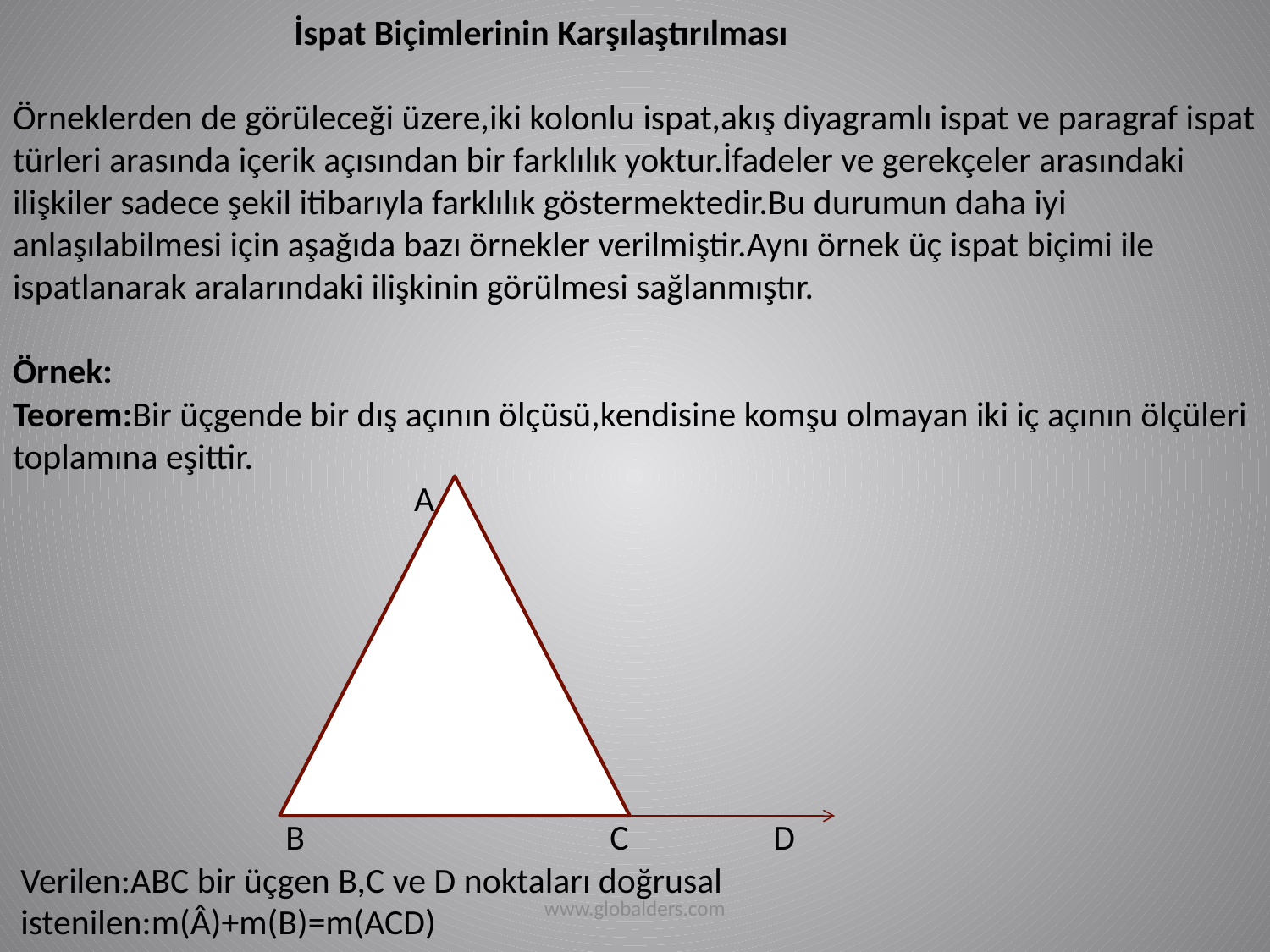

# İspat Biçimlerinin Karşılaştırılması Örneklerden de görüleceği üzere,iki kolonlu ispat,akış diyagramlı ispat ve paragraf ispat türleri arasında içerik açısından bir farklılık yoktur.İfadeler ve gerekçeler arasındaki ilişkiler sadece şekil itibarıyla farklılık göstermektedir.Bu durumun daha iyi anlaşılabilmesi için aşağıda bazı örnekler verilmiştir.Aynı örnek üç ispat biçimi ile ispatlanarak aralarındaki ilişkinin görülmesi sağlanmıştır. Örnek: Teorem:Bir üçgende bir dış açının ölçüsü,kendisine komşu olmayan iki iç açının ölçüleri toplamına eşittir. A B                                      C                  D Verilen:ABC bir üçgen B,C ve D noktaları doğrusal istenilen:m(Â)+m(B)=m(ACD)

www.globalders.com